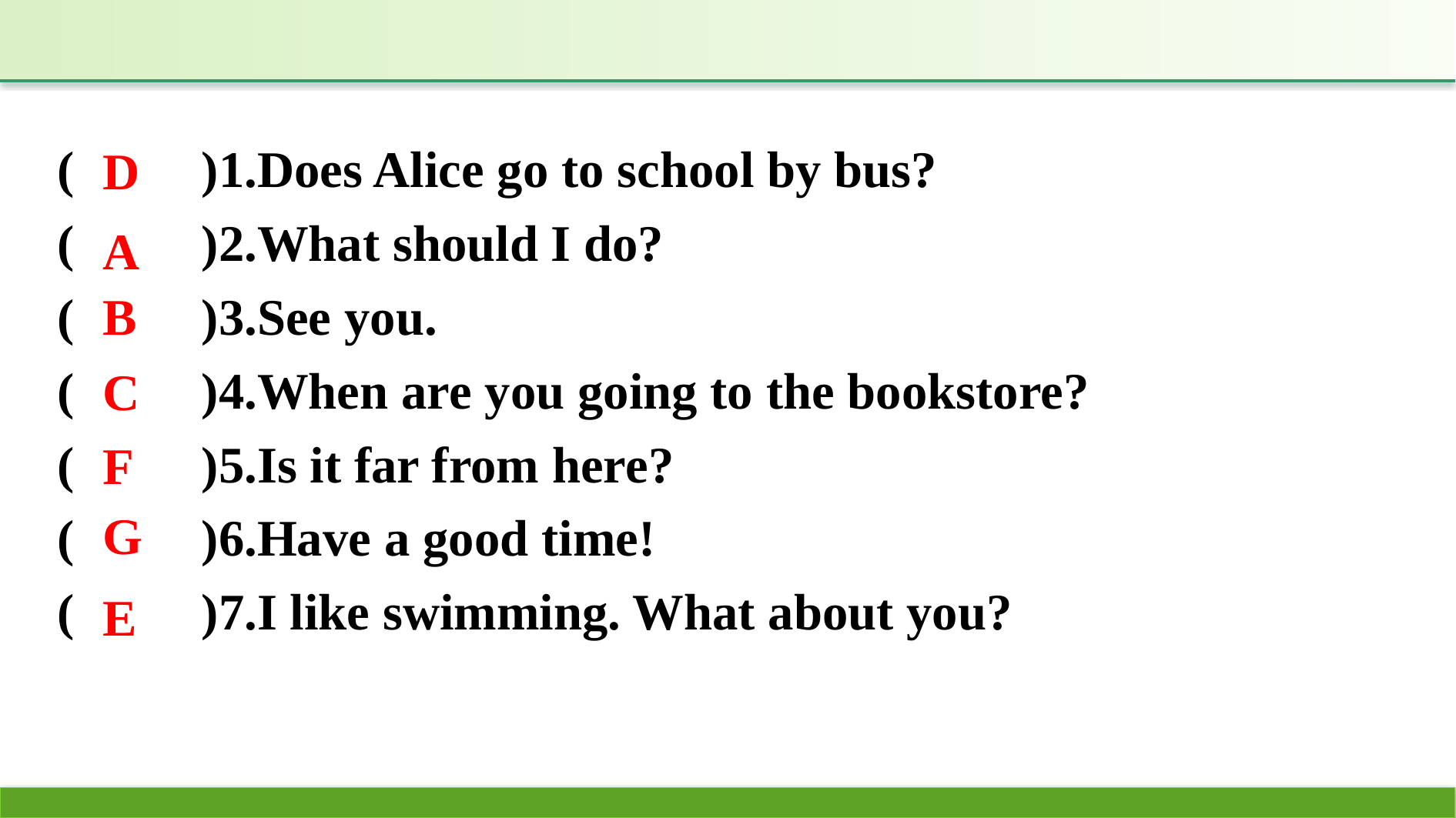

(　　)1.Does Alice go to school by bus?
(　　)2.What should I do?
(　　)3.See you.
(　　)4.When are you going to the bookstore?
(　　)5.Is it far from here?
(　　)6.Have a good time!
(　　)7.I like swimming. What about you?
D
A
B
C
F
G
E